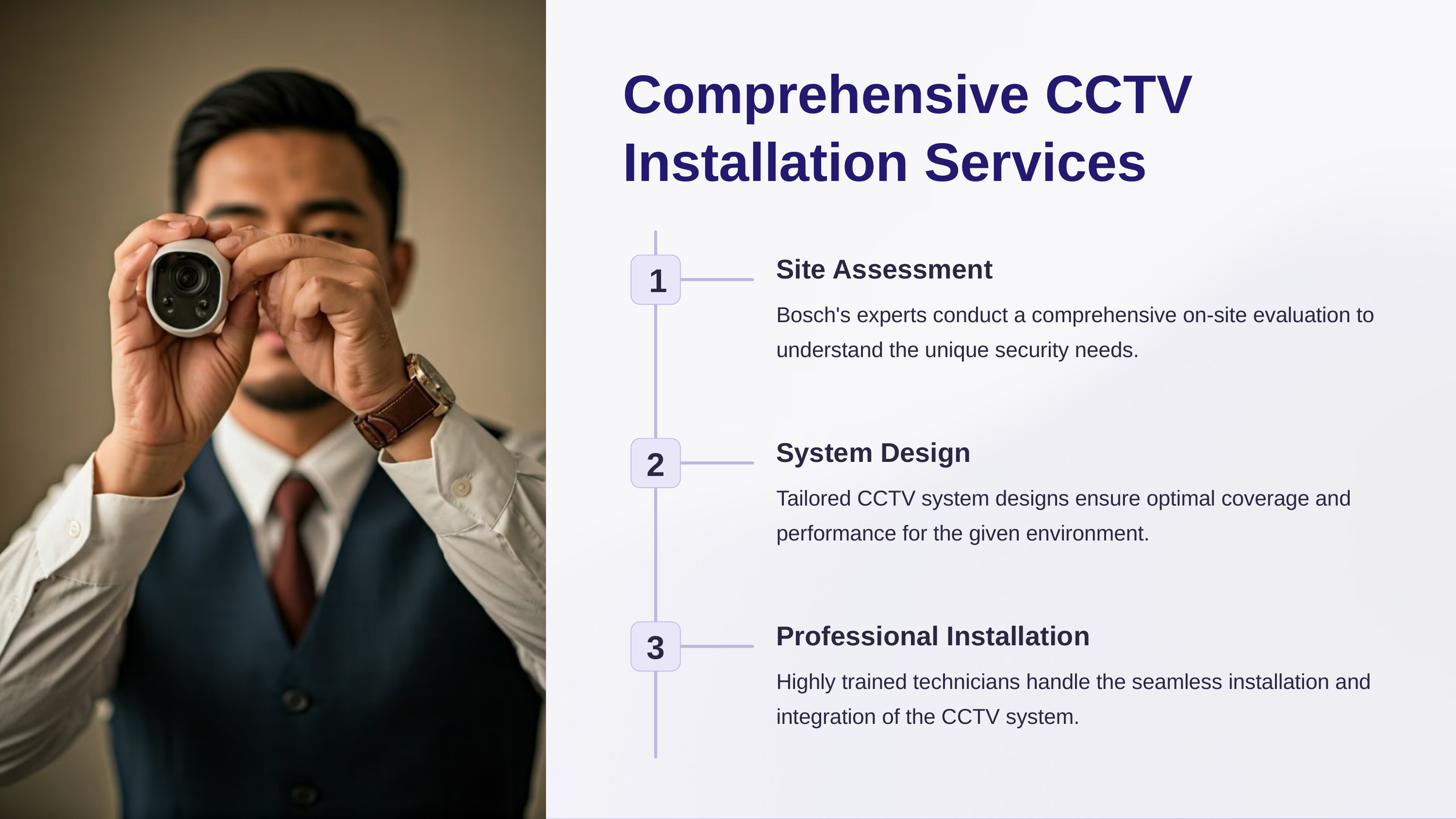

Comprehensive CCTV Installation Services

Site Assessment

1

Bosch's experts conduct a comprehensive on-site evaluation to understand the unique security needs.
System Design

2

Tailored CCTV system designs ensure optimal coverage and performance for the given environment.
Professional Installation

3

Highly trained technicians handle the seamless installation and integration of the CCTV system.